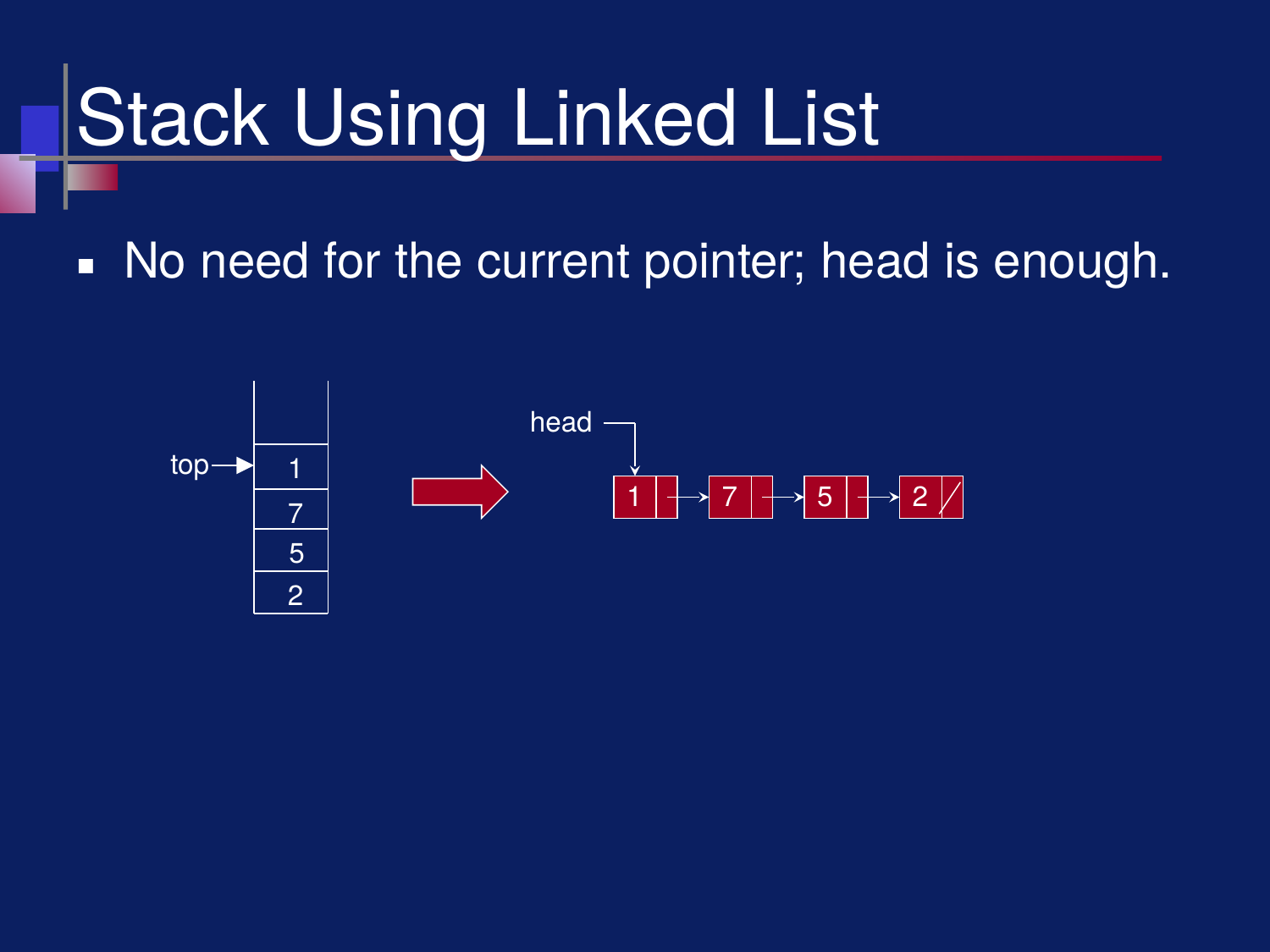

# Stack Using Linked List
No need for the current pointer; head is enough.
head
1

7
5
2

top
1

7
5
2